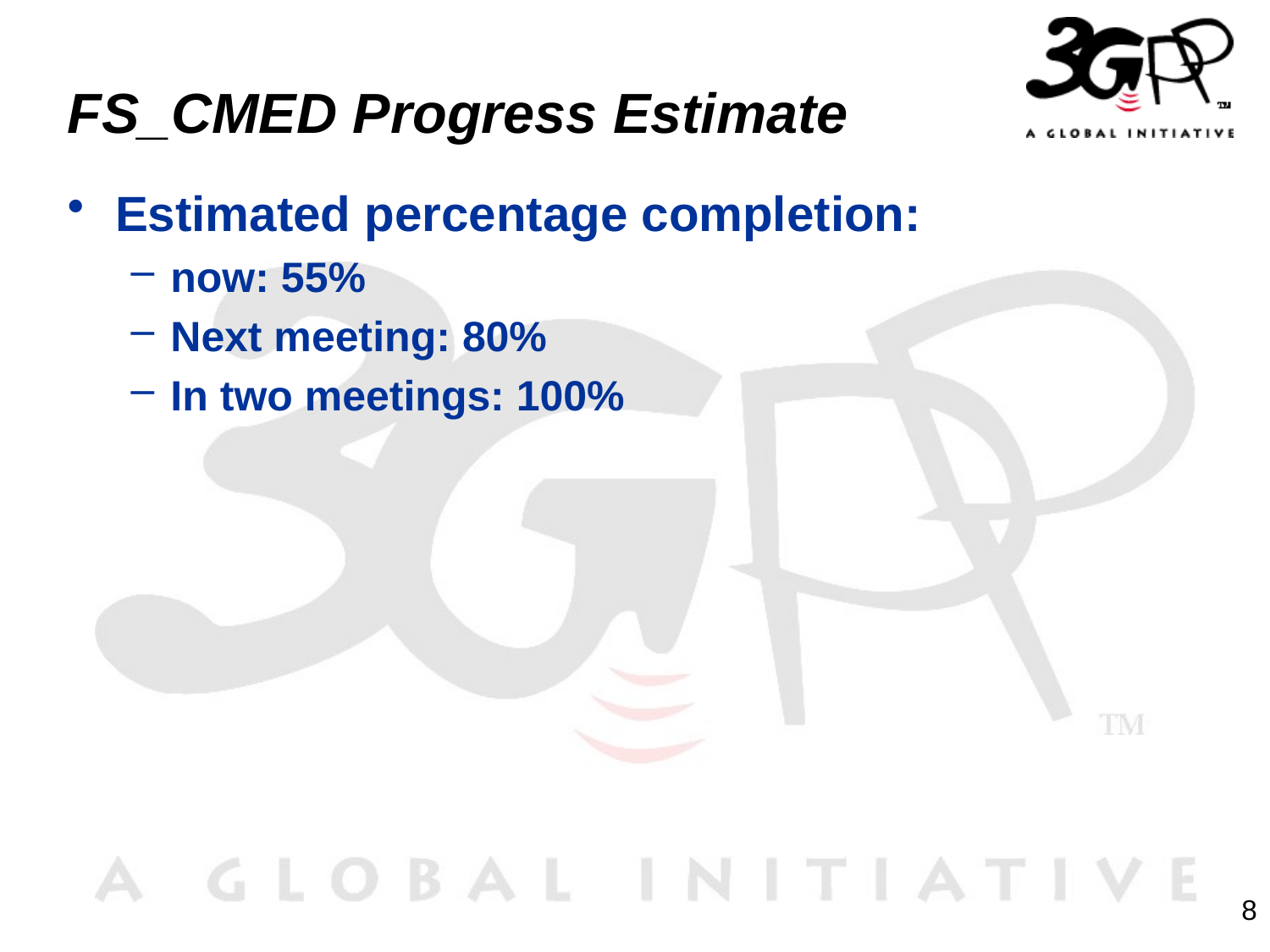

# FS_CMED Progress Estimate
Estimated percentage completion:
now: 55%
Next meeting: 80%
In two meetings: 100%
8